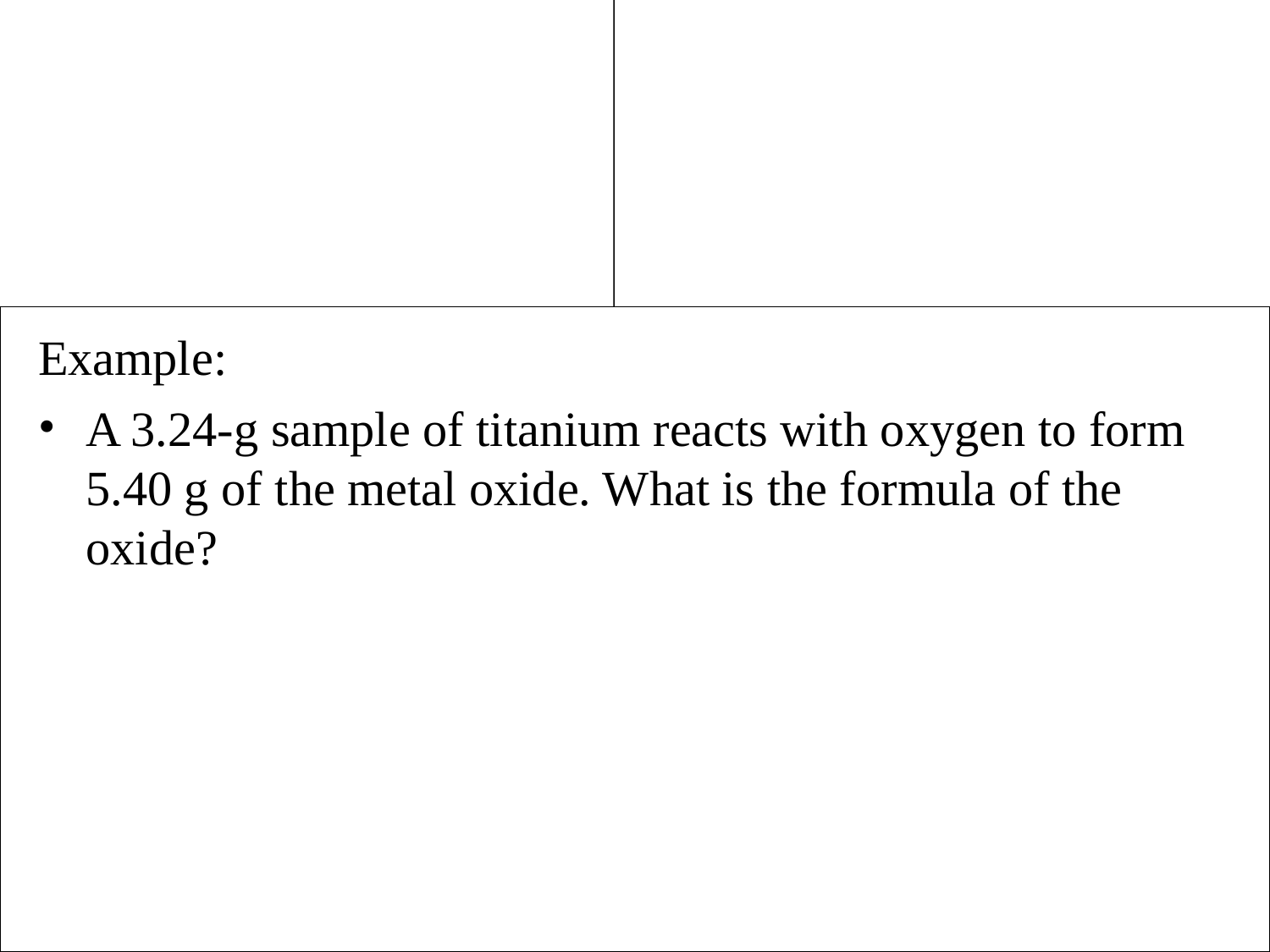

Example:
A 3.24-g sample of titanium reacts with oxygen to form 5.40 g of the metal oxide. What is the formula of the oxide?